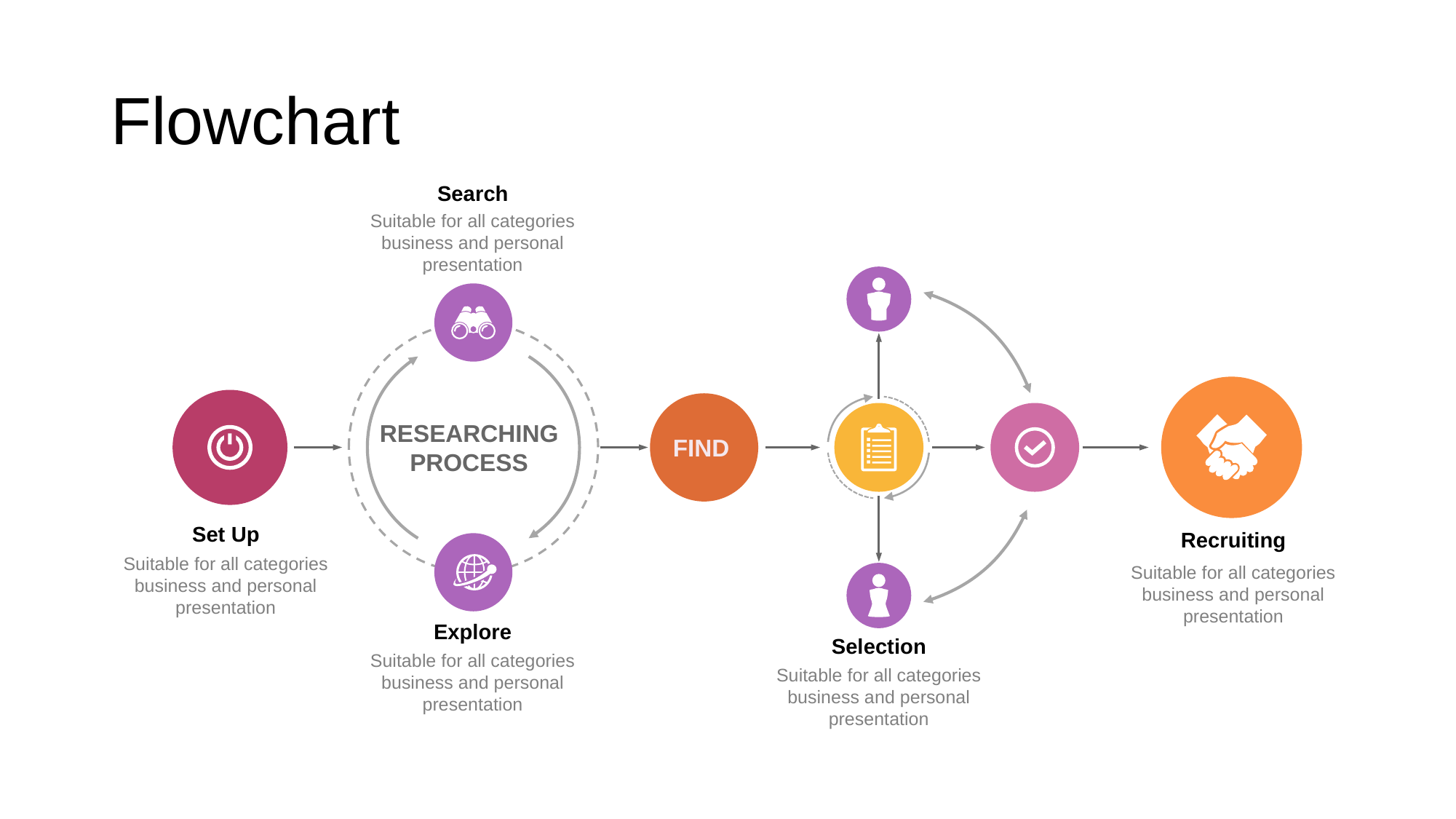

# Flowchart
Search
Suitable for all categories business and personal presentation

RESEARCHING
PROCESS

FIND
Set Up
Recruiting

Suitable for all categories business and personal presentation

Suitable for all categories business and personal presentation

Explore
Selection
Suitable for all categories business and personal presentation
Suitable for all categories business and personal presentation